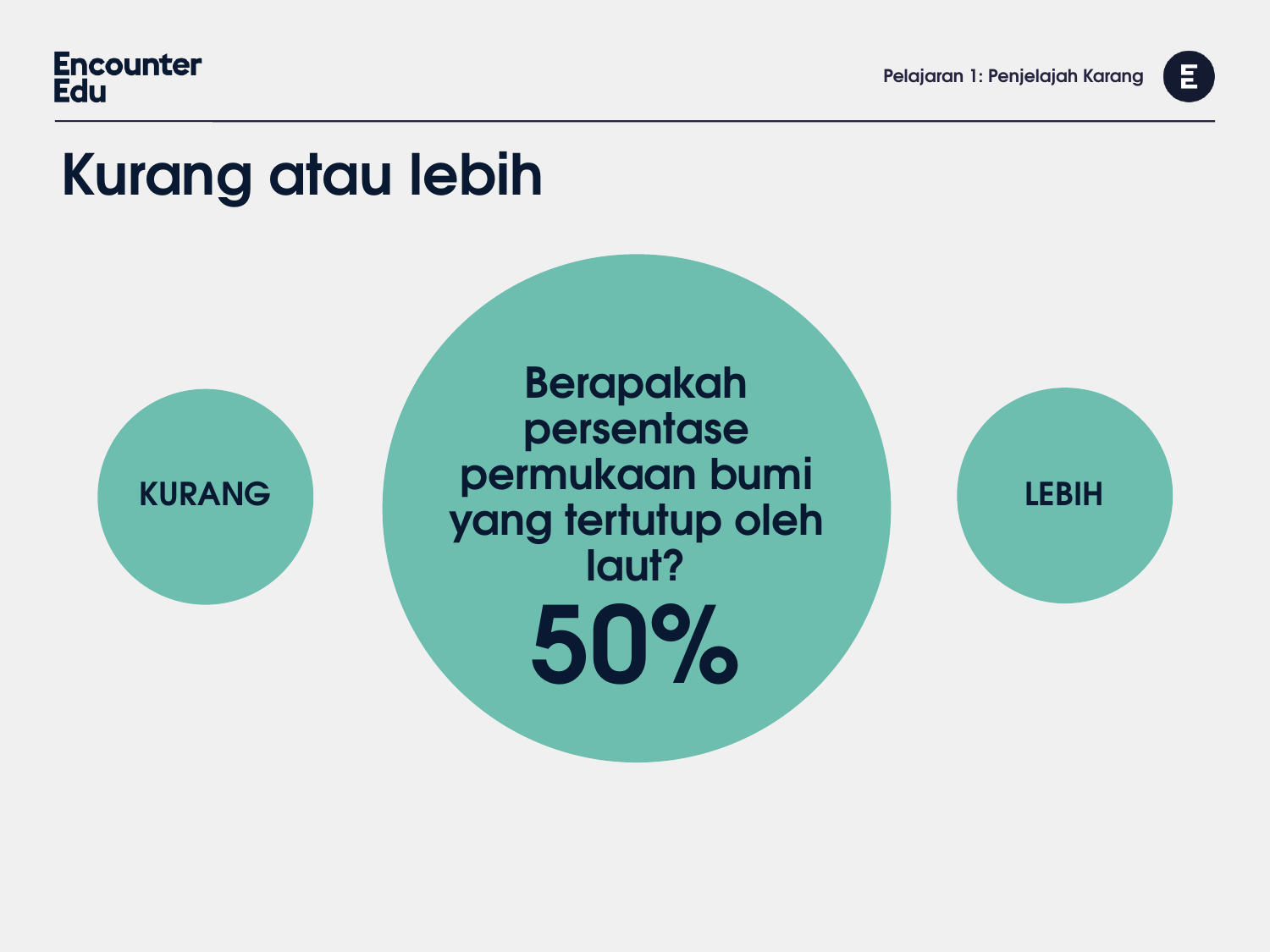

# Pelajaran 1: Penjelajah Karang
Kurang atau lebih
Berapakah persentase permukaan bumi yang tertutup oleh laut?

KURANG
LEBIH

50%